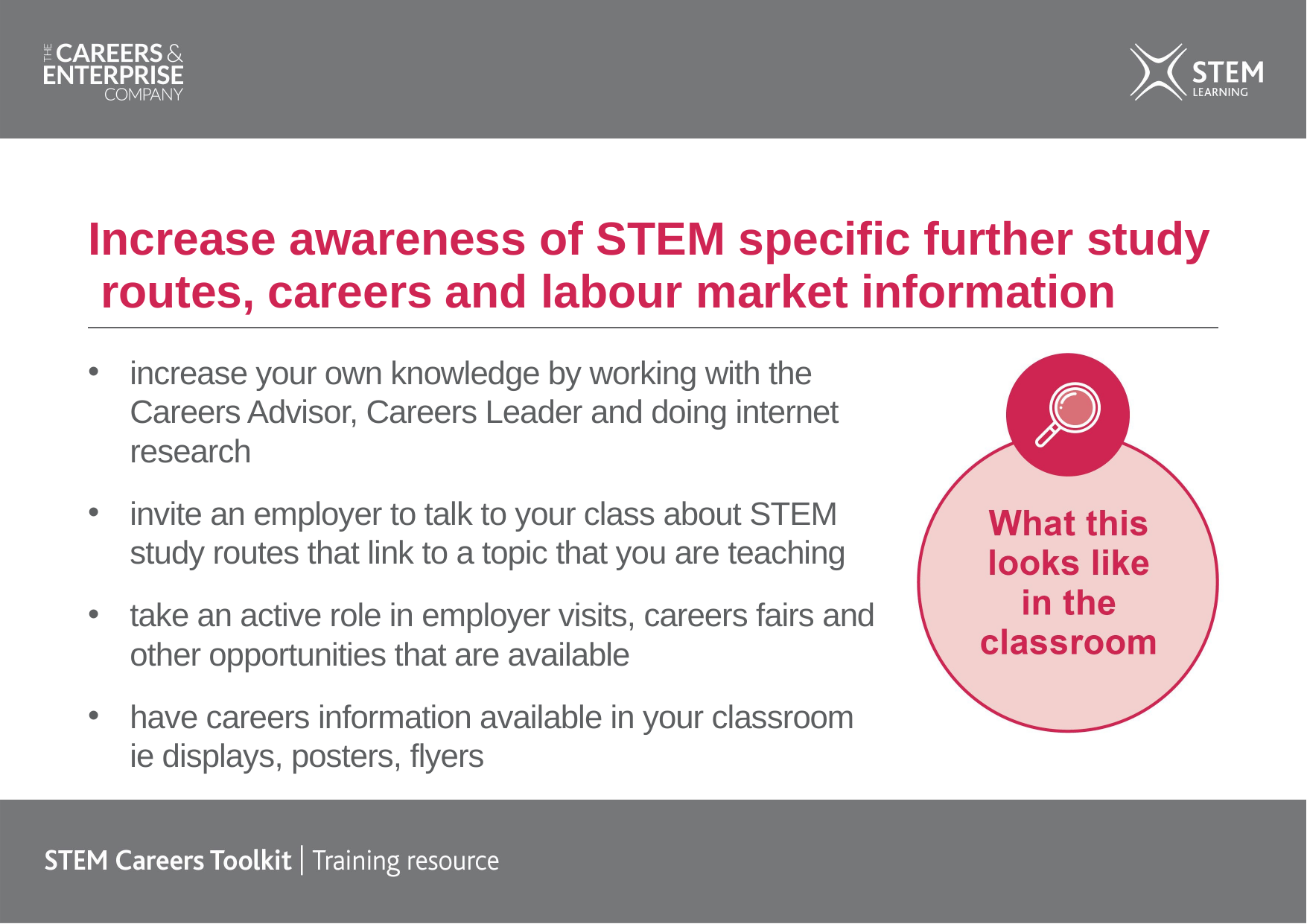

# Increase awareness of STEM specific further study  routes, careers and labour market information

increase your own knowledge by working with the Careers Advisor, Careers Leader and doing internet research
invite an employer to talk to your class about STEM study routes that link to a topic that you are teaching
take an active role in employer visits, careers fairs and other opportunities that are available
have careers information available in your classroom       ie displays, posters, flyers